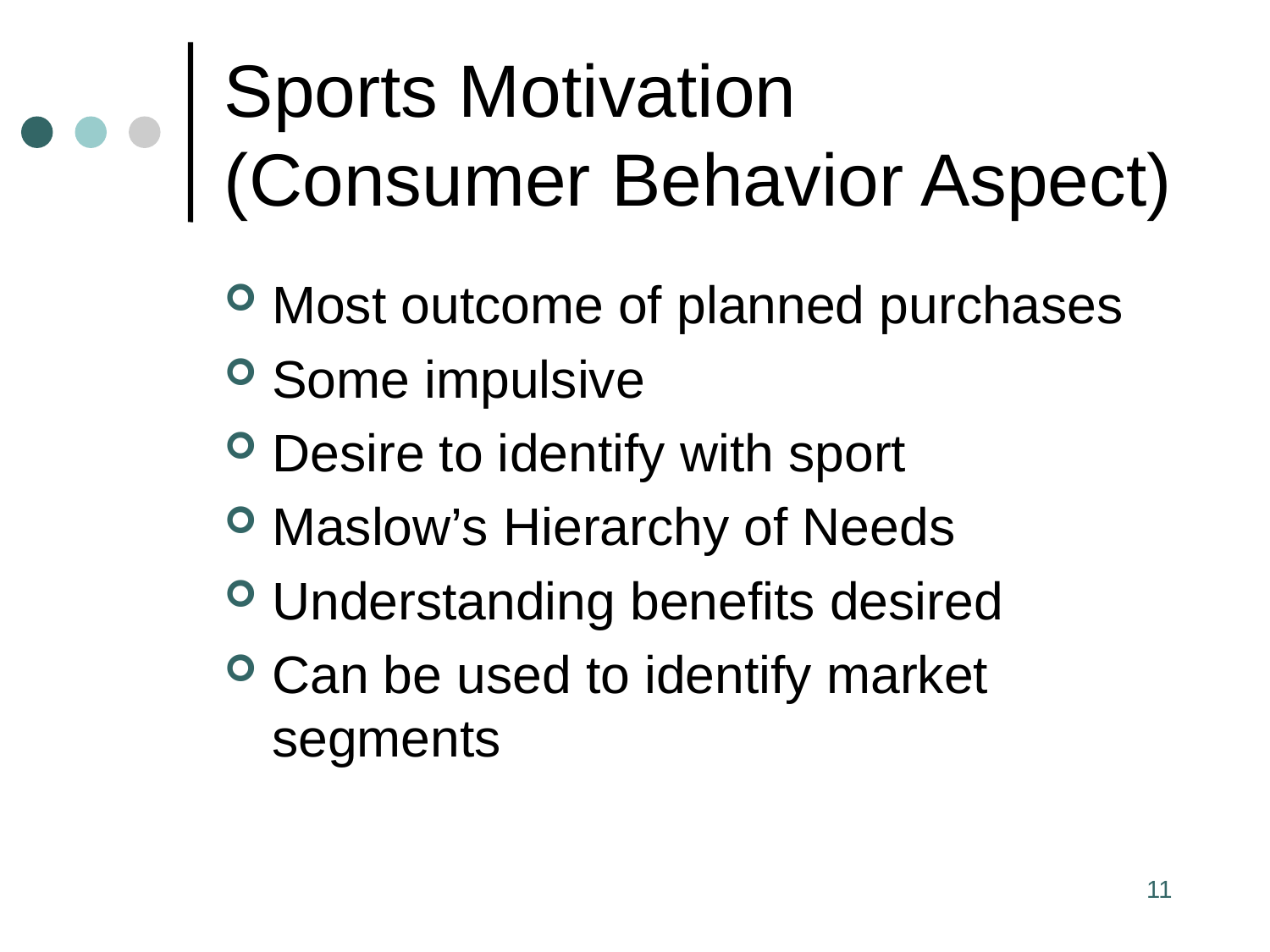

# Sports Motivation (Consumer Behavior Aspect)
Most outcome of planned purchases
Some impulsive
Desire to identify with sport
Maslow’s Hierarchy of Needs
Understanding benefits desired
Can be used to identify market segments

11